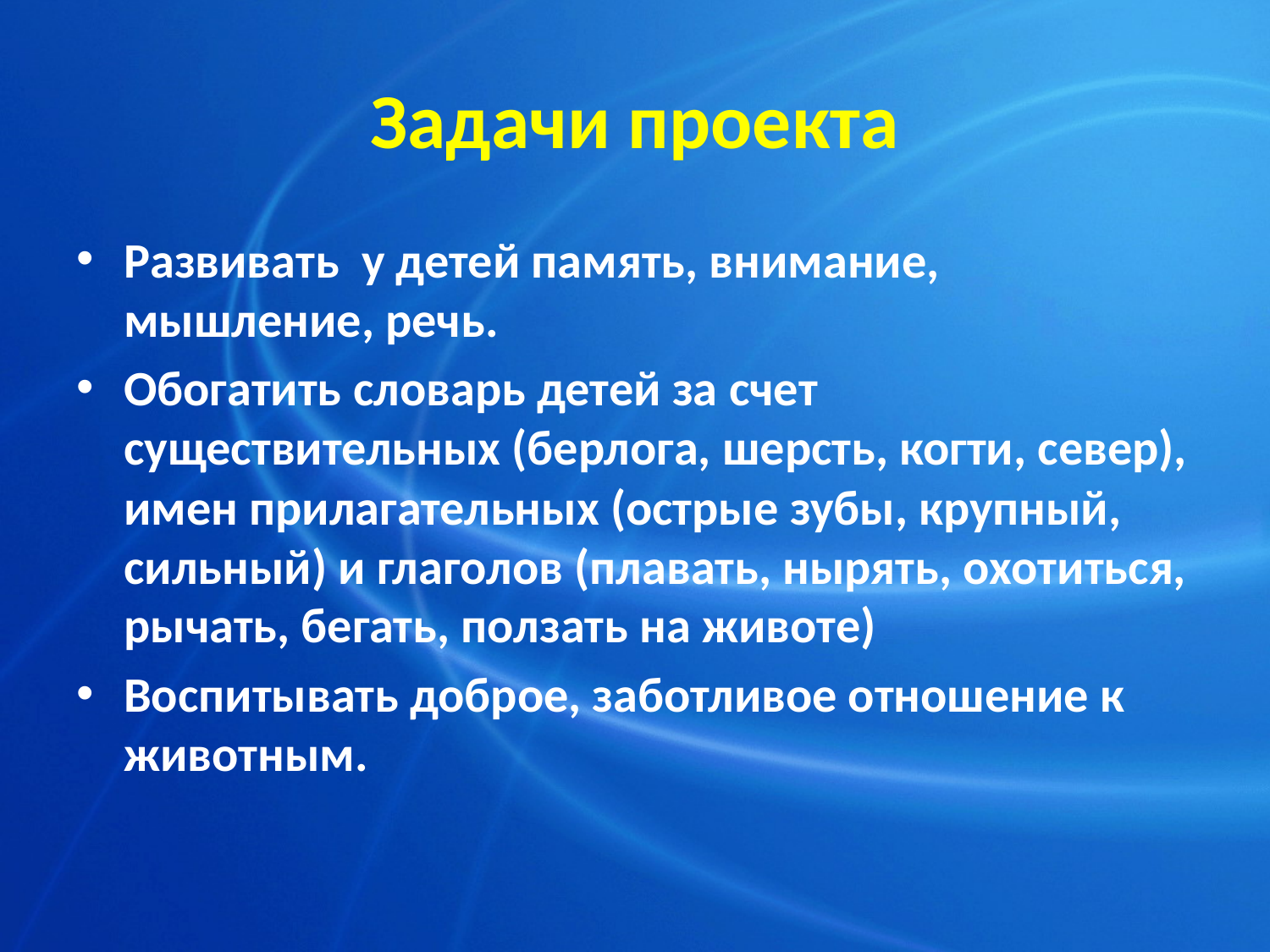

# Задачи проекта
Развивать  у детей память, внимание, мышление, речь.
Обогатить словарь детей за счет существительных (берлога, шерсть, когти, север), имен прилагательных (острые зубы, крупный, сильный) и глаголов (плавать, нырять, охотиться, рычать, бегать, ползать на животе)
Воспитывать доброе, заботливое отношение к животным.